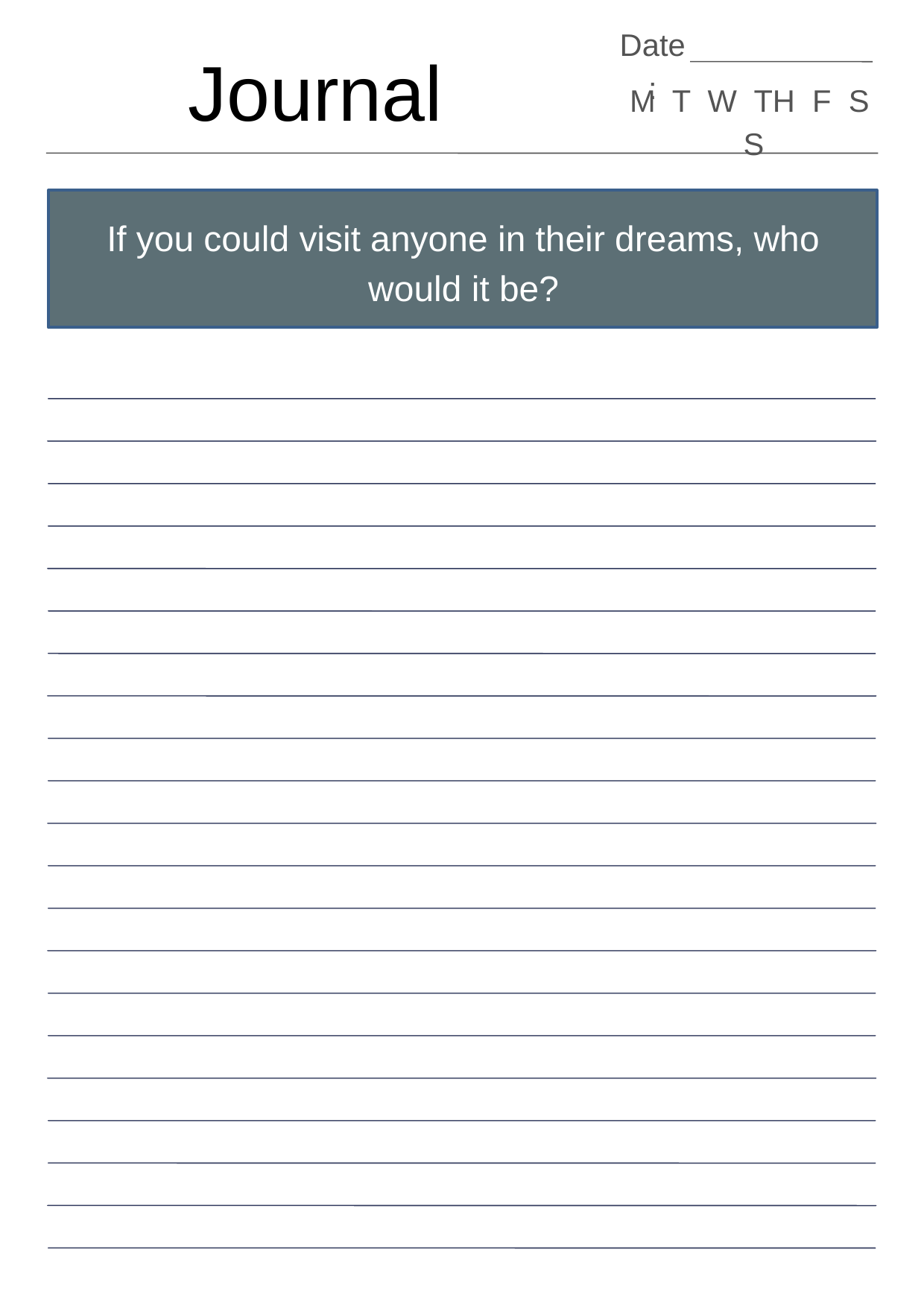

Date:
Journal

M  T  W  TH  F  S  S

If you could visit anyone in their dreams, who would it be?